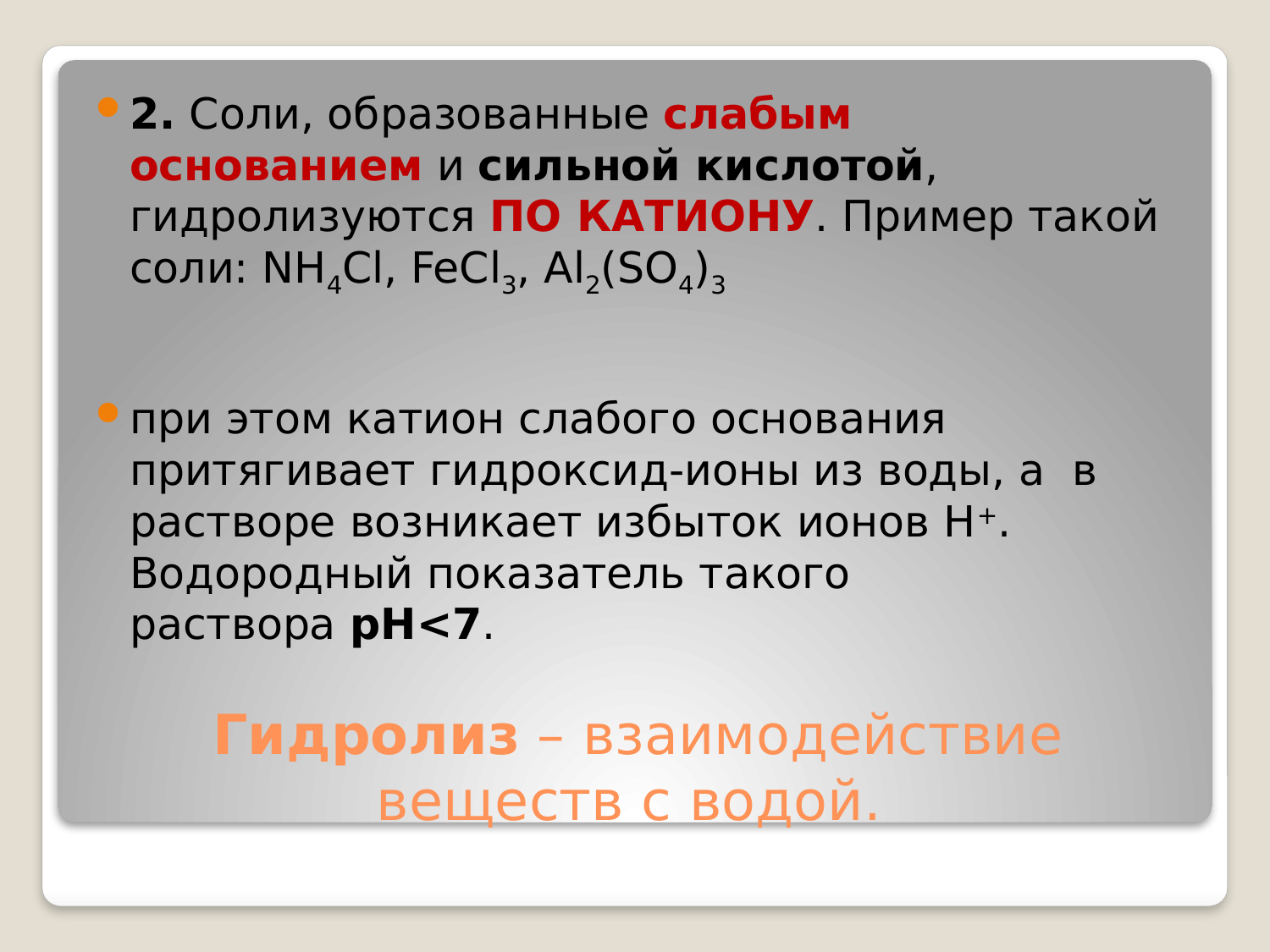

2. Соли, образованные слабым основанием и сильной кислотой, гидролизуются ПО КАТИОНУ. Пример такой соли: NH4Cl, FeCl3, Al2(SO4)3

при этом катион слабого основания притягивает гидроксид-ионы из воды, а  в растворе возникает избыток ионов Н+. Водородный показатель такого раствора рН<7.
# Гидролиз – взаимодействие веществ с водой.